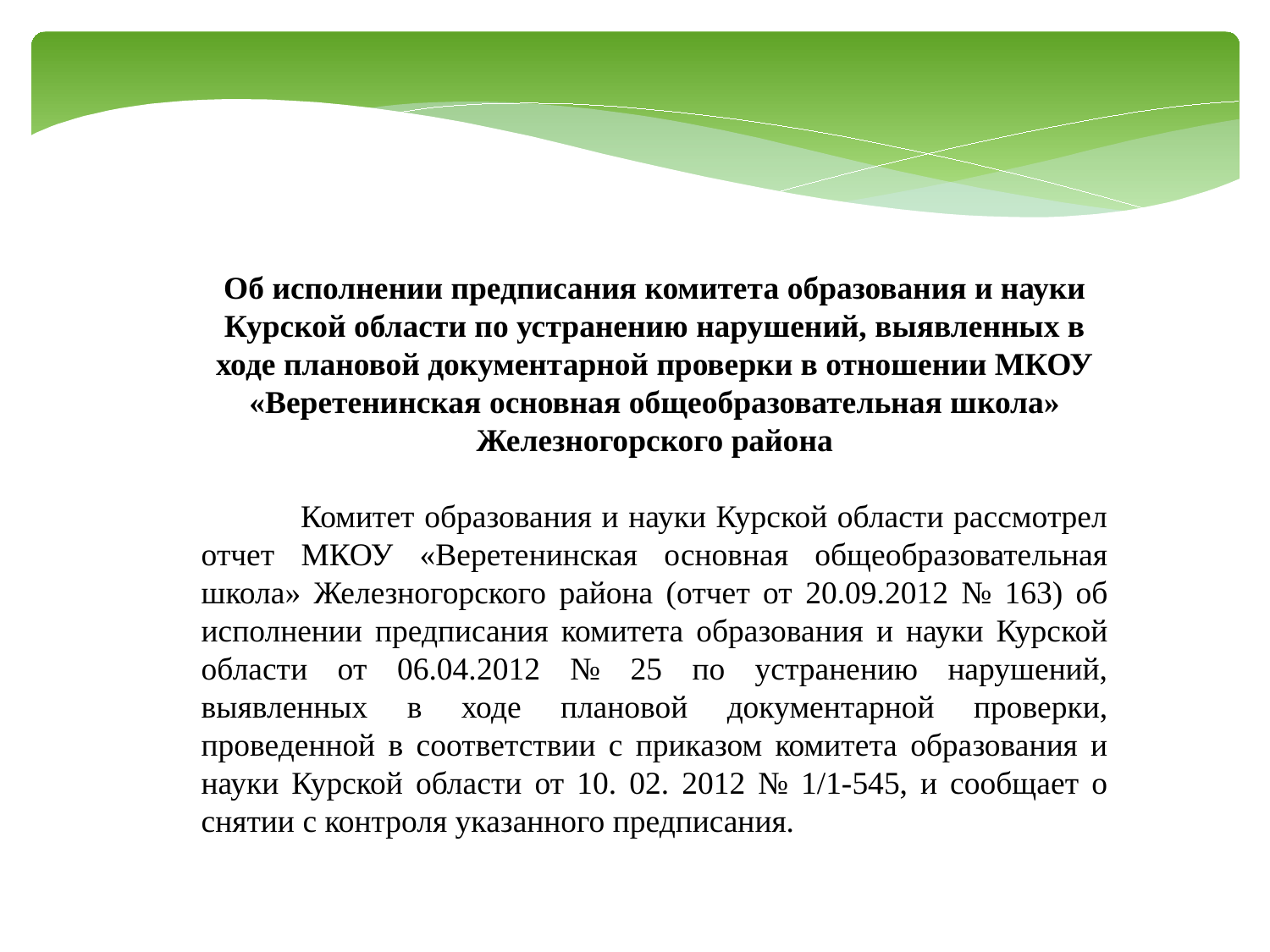

Об исполнении предписания комитета образования и науки Курской области по устранению нарушений, выявленных в ходе плановой документарной проверки в отношении МКОУ «Веретенинская основная общеобразовательная школа» Железногорского района

          Комитет образования и науки Курской области рассмотрел отчет МКОУ «Веретенинская основная общеобразовательная школа» Железногорского района (отчет от 20.09.2012 № 163) об исполнении предписания комитета образования и науки Курской области от 06.04.2012 № 25 по устранению нарушений, выявленных в ходе плановой документарной проверки, проведенной в соответствии с приказом комитета образования и науки Курской области от 10. 02. 2012 № 1/1-545, и сообщает о снятии с контроля указанного предписания.